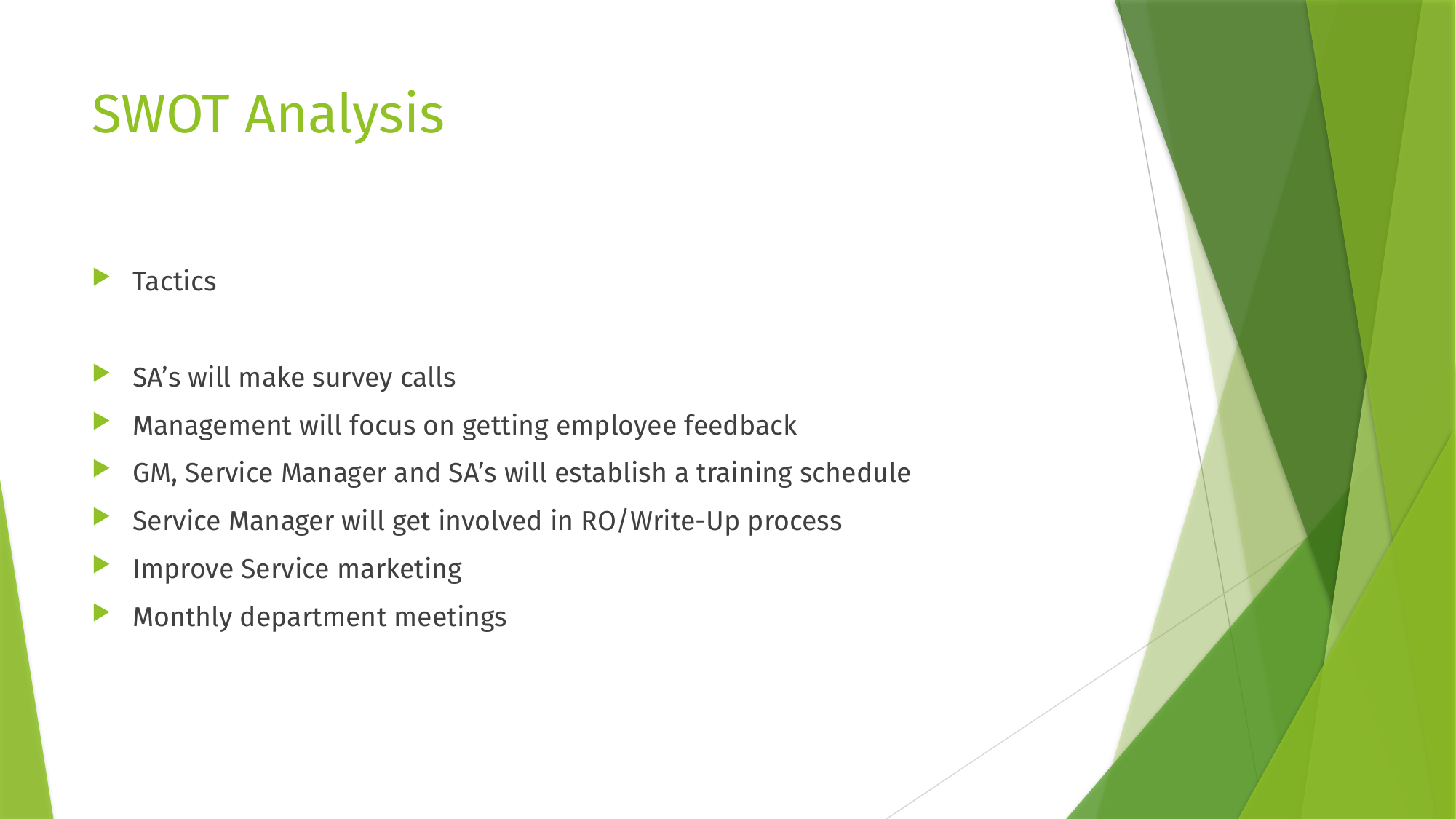

# SWOT Analysis
Tactics

SA’s will make survey calls
Management will focus on getting employee feedback
GM, Service Manager and SA’s will establish a training schedule
Service Manager will get involved in RO/Write-Up process
Improve Service marketing
Monthly department meetings